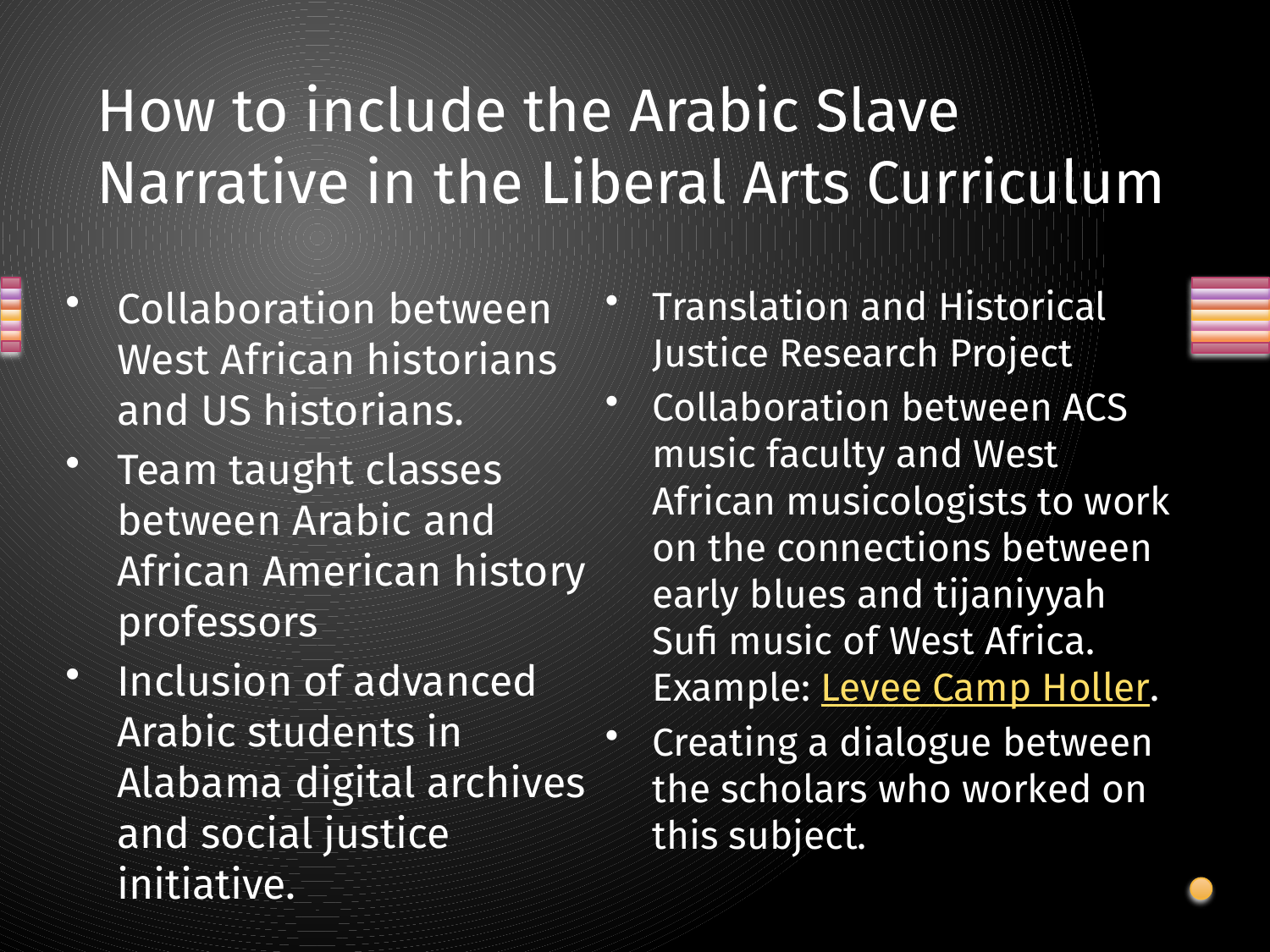

# How to include the Arabic Slave Narrative in the Liberal Arts Curriculum
Collaboration between West African historians and US historians.
Team taught classes between Arabic and African American history professors
Inclusion of advanced Arabic students in Alabama digital archives and social justice initiative.
Translation and Historical Justice Research Project
Collaboration between ACS music faculty and West African musicologists to work on the connections between early blues and tijaniyyah Sufi music of West Africa. Example: Levee Camp Holler.
Creating a dialogue between the scholars who worked on this subject.